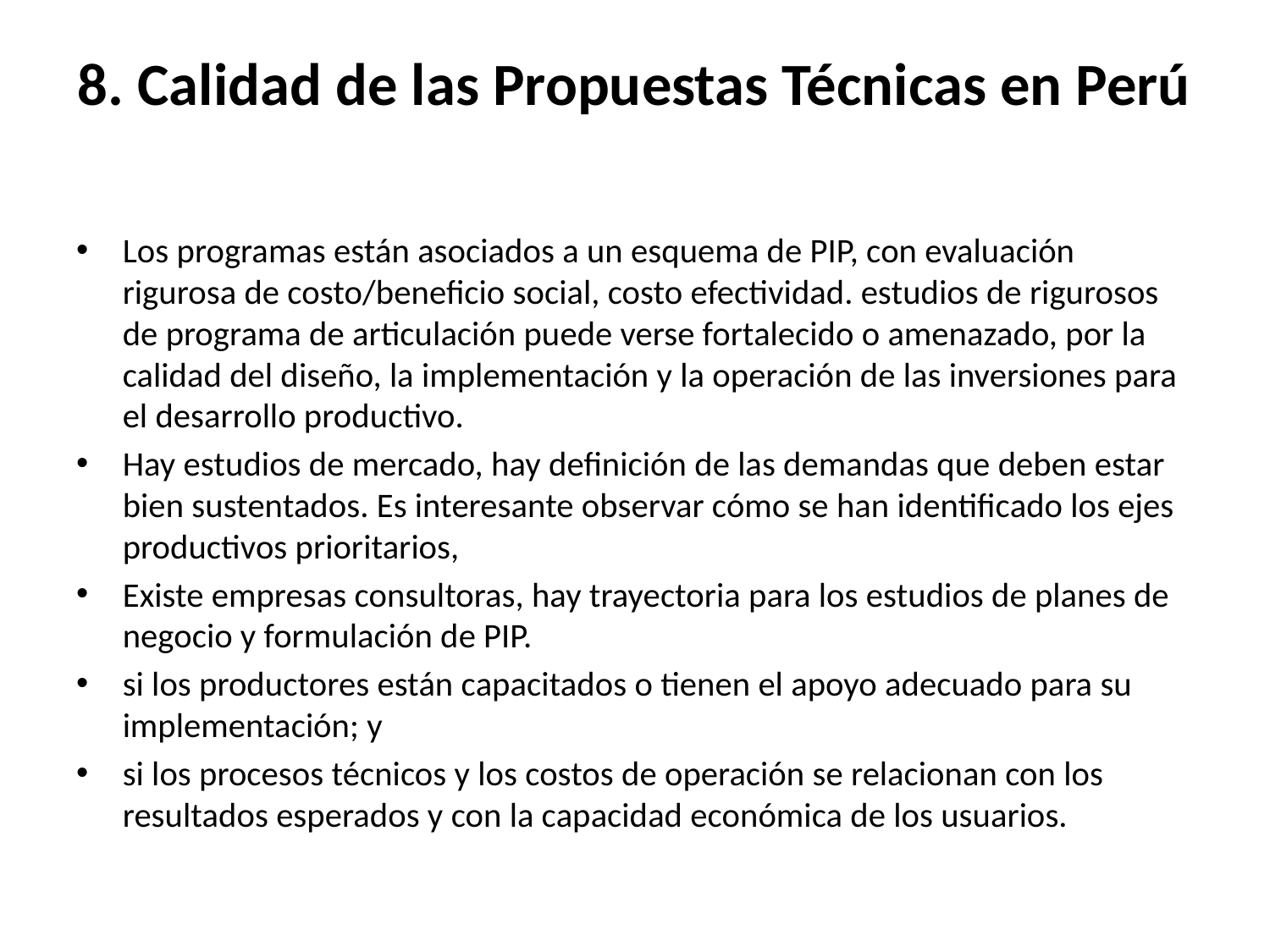

# 8. Calidad de las Propuestas Técnicas en Perú
Los programas están asociados a un esquema de PIP, con evaluación rigurosa de costo/beneficio social, costo efectividad. estudios de rigurosos de programa de articulación puede verse fortalecido o amenazado, por la calidad del diseño, la implementación y la operación de las inversiones para el desarrollo productivo.
Hay estudios de mercado, hay definición de las demandas que deben estar bien sustentados. Es interesante observar cómo se han identificado los ejes productivos prioritarios,
Existe empresas consultoras, hay trayectoria para los estudios de planes de negocio y formulación de PIP.
si los productores están capacitados o tienen el apoyo adecuado para su implementación; y
si los procesos técnicos y los costos de operación se relacionan con los resultados esperados y con la capacidad económica de los usuarios.